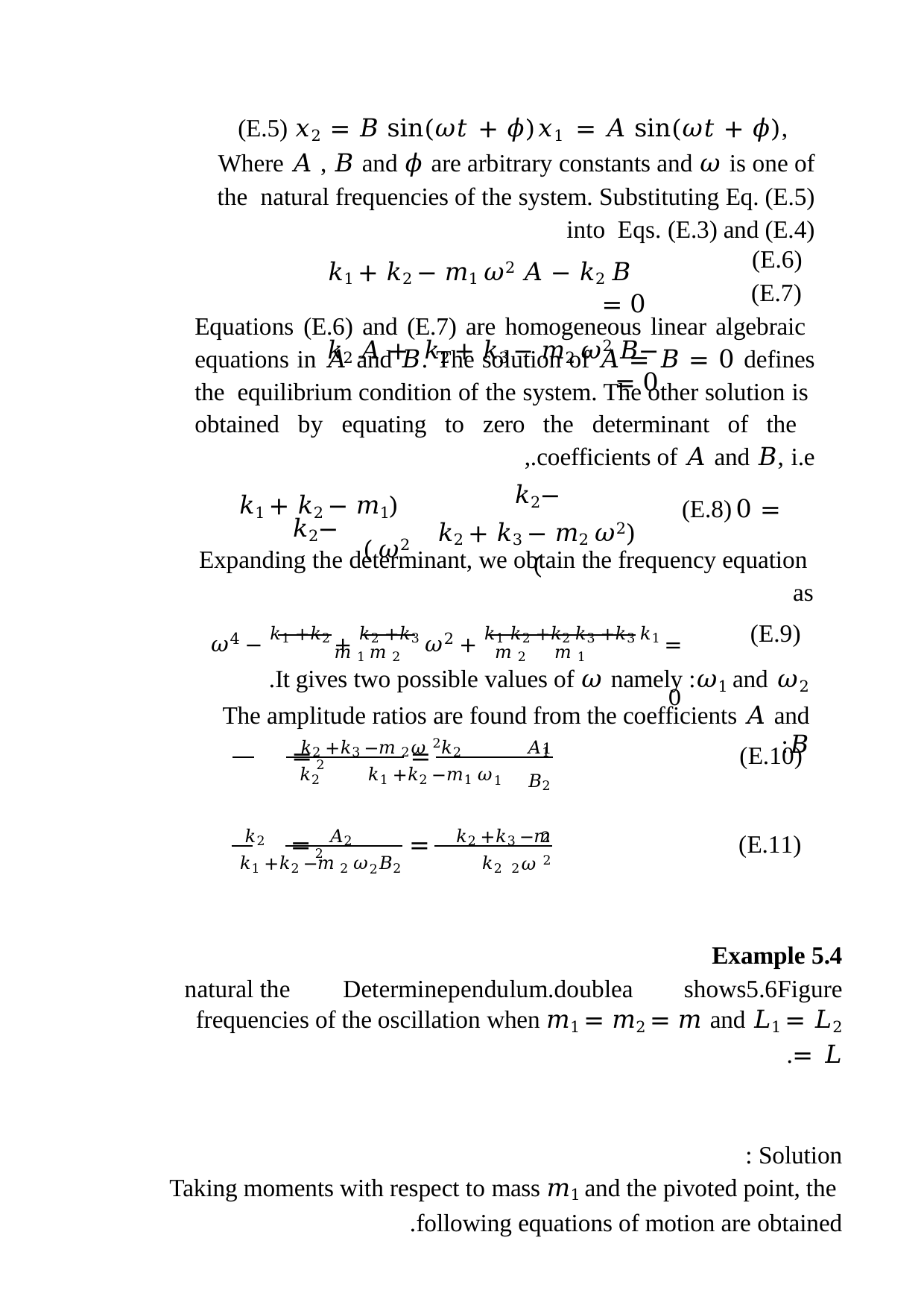

𝑥1   = 𝐴 sin(𝜔𝑡 + 𝜙),	𝑥2  = 𝐵 sin(𝜔𝑡 + 𝜙)	(E.5)  Where 𝐴 , 𝐵 and 𝜙 are arbitrary constants and 𝜔 is one of the  natural frequencies of the system. Substituting Eq. (E.5) into  Eqs. (E.3) and (E.4)
 𝑘1 + 𝑘2 − 𝑚1 𝜔2 𝐴 − 𝑘2 𝐵 = 0
−𝑘2 𝐴 + 𝑘2 + 𝑘3 − 𝑚2 𝜔2 𝐵 = 0
(E.6)
(E.7)
Equations (E.6) and (E.7) are homogeneous linear algebraic  equations in 𝐴 and 𝐵. The solution of 𝐴 = 𝐵 = 0 defines the  equilibrium condition of the system. The other solution is  obtained by equating to zero the determinant of the  coefficients of 𝐴 and 𝐵, i.e.,
−𝑘2
(𝑘2 + 𝑘3 − 𝑚2 𝜔2 )
 (𝑘1 + 𝑘2 − 𝑚1 𝜔2 )
  = 0	(E.8)
−𝑘2
Expanding the determinant, we obtain the frequency equation  as
𝜔4 − 𝑘1 +𝑘2 + 𝑘2 +𝑘3 𝜔2 + 𝑘1 𝑘2 +𝑘2 𝑘3 +𝑘3 𝑘1 = 0
(E.9)

𝑚 1	𝑚 2	𝑚 1 𝑚 2
It gives two possible values of 𝜔 namely :𝜔1 and 𝜔2.
The amplitude ratios are found from the coefficients 𝐴 and 𝐵:
𝐴1	𝑘2	𝑘2 +𝑘3 −𝑚 2𝜔 2
𝐵2
1
=	2 =
(E.10)

𝑘1 +𝑘2 −𝑚1 𝜔1	𝑘2
𝐴2	𝑘2
𝑘2 +𝑘3 −𝑚 2𝜔 2
=	2 =
2
(E.11)

𝐵2	𝑘1 +𝑘2 −𝑚 2 𝜔2
𝑘2
Example 5.4
Figure	5.6	shows	a	double	pendulum.	Determine	the	natural  frequencies of the oscillation when 𝑚1 = 𝑚2 = 𝑚 and 𝐿1 = 𝐿2 = 𝐿.

Solution :
Taking moments with respect to mass 𝑚1 and the pivoted point, the  following equations of motion are obtained.